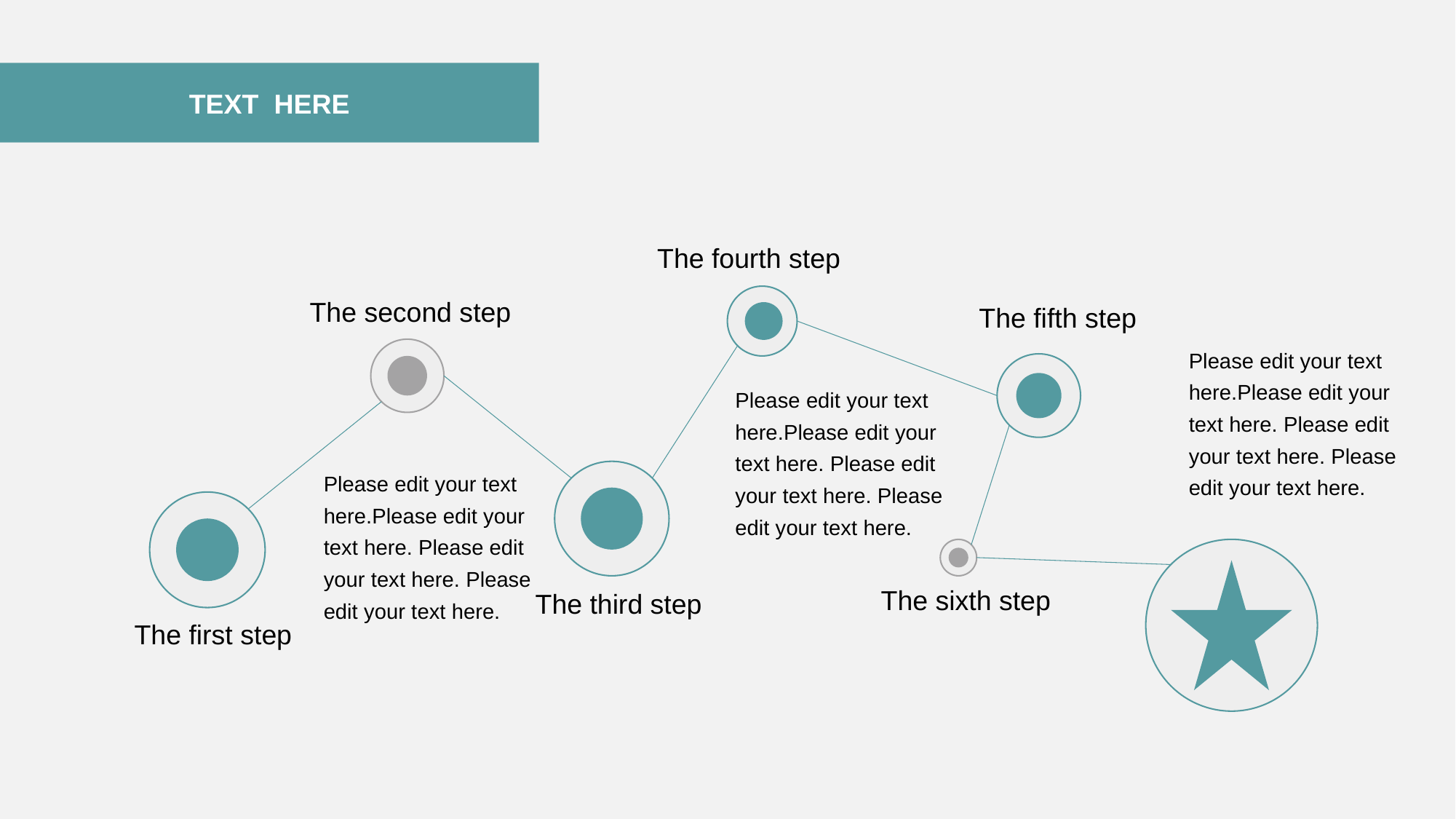

TEXT  HERE

The second step

The fourth step

The fifth step

Please edit your text here.Please edit your text here. Please edit your text here. Please edit your text here.

Please edit your text here.Please edit your text here. Please edit your text here. Please edit your text here.
Please edit your text here.Please edit your text here. Please edit your text here. Please edit your text here.

The sixth step
The third step
The first step